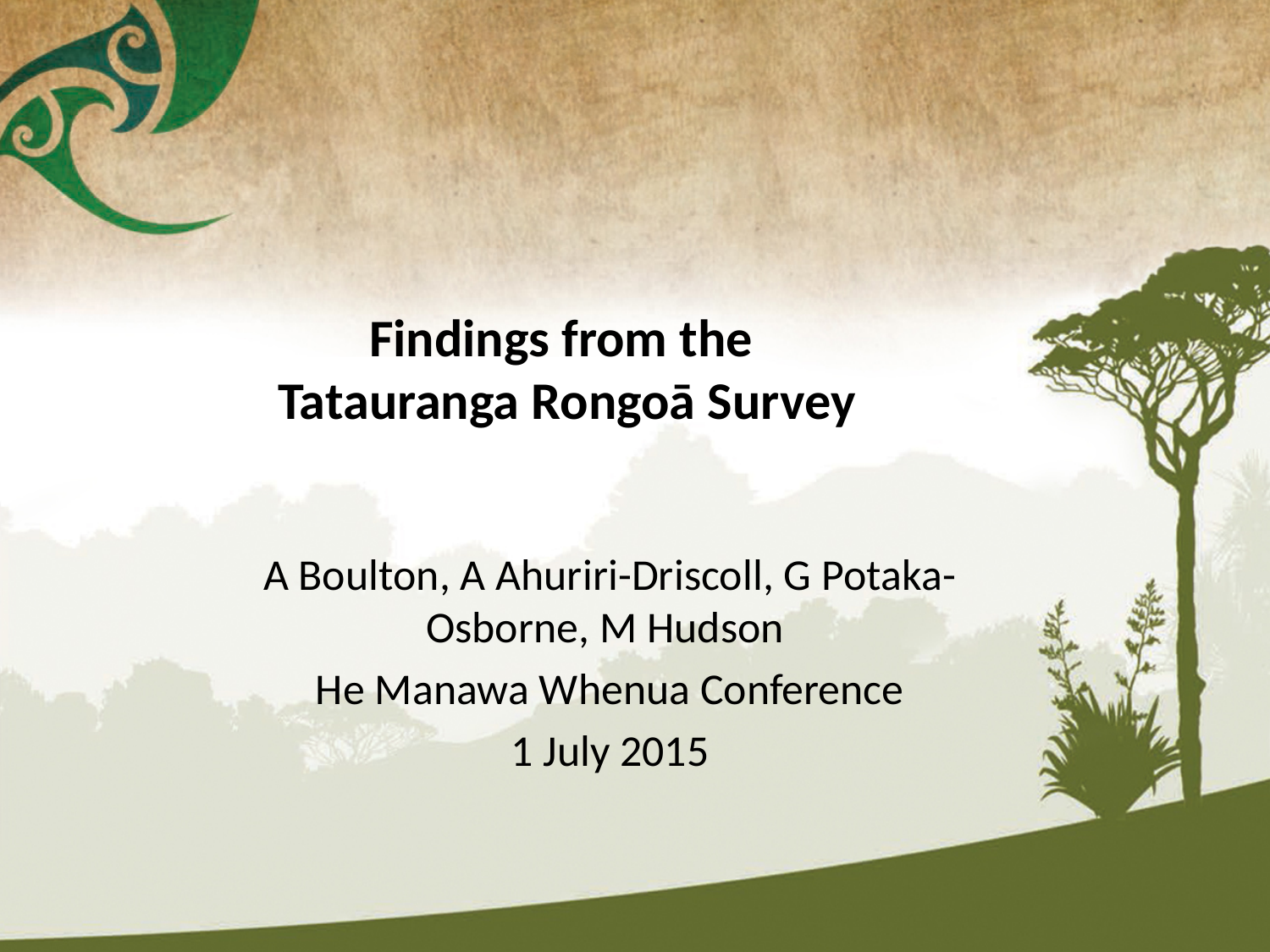

# Findings from the Tatauranga Rongoā Survey
A Boulton, A Ahuriri-Driscoll, G Potaka- Osborne, M Hudson
He Manawa Whenua Conference
1 July 2015